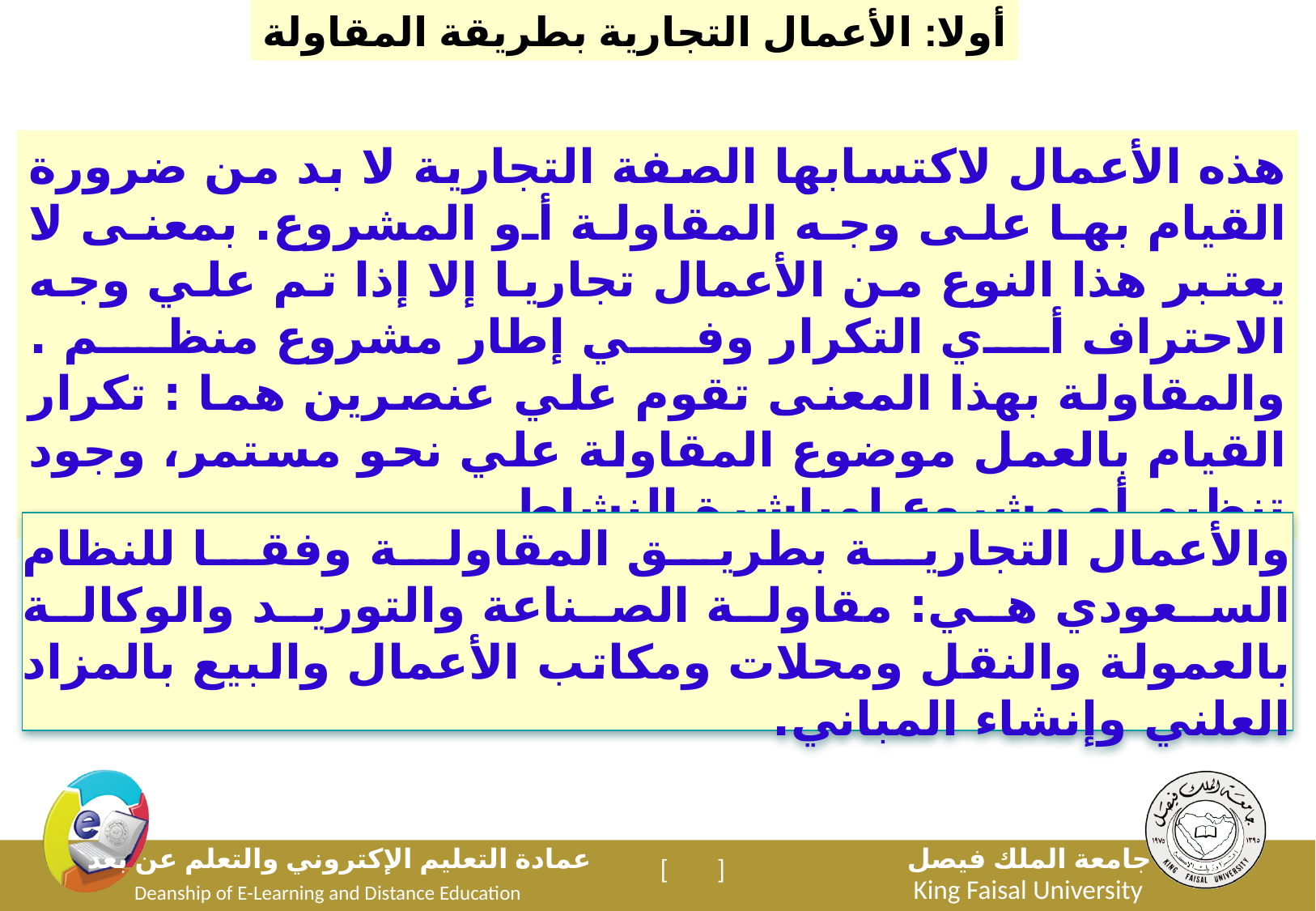

أولا: الأعمال التجارية بطريقة المقاولة
هذه الأعمال لاكتسابها الصفة التجارية لا بد من ضرورة القيام بها على وجه المقاولة أو المشروع. بمعنى لا يعتبر هذا النوع من الأعمال تجاريا إلا إذا تم علي وجه الاحتراف أي التكرار وفي إطار مشروع منظم . والمقاولة بهذا المعنى تقوم علي عنصرين هما : تكرار القيام بالعمل موضوع المقاولة علي نحو مستمر، وجود تنظيم أو مشروع لمباشرة النشاط.
والأعمال التجارية بطريق المقاولة وفقا للنظام السعودي هي: مقاولة الصناعة والتوريد والوكالة بالعمولة والنقل ومحلات ومكاتب الأعمال والبيع بالمزاد العلني وإنشاء المباني.